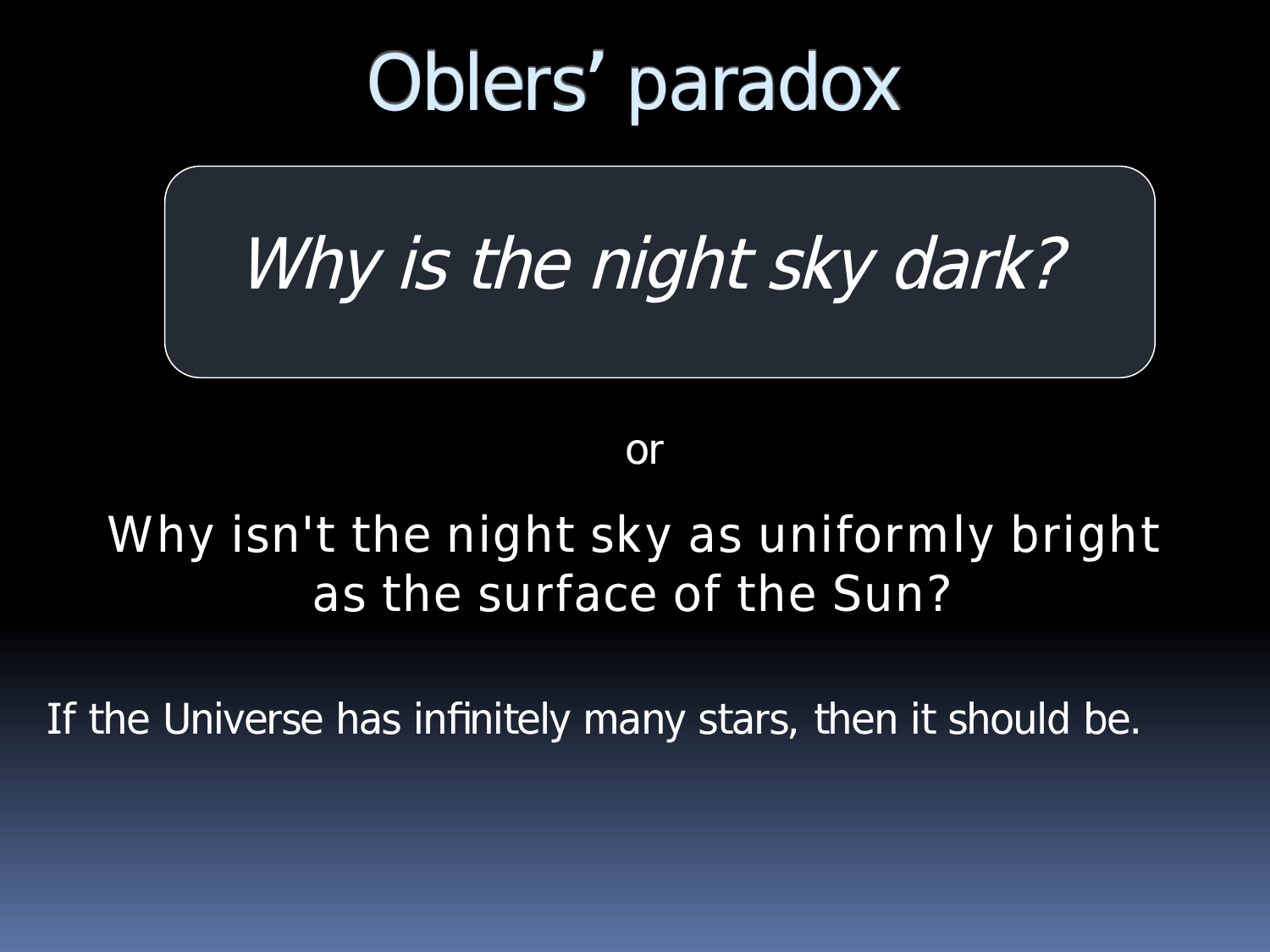

Oblers’ paradox

Why is the night sky dark?
or
Why isn't the night sky as uniformly bright as the surface of the Sun?
If the Universe has infinitely many stars, then it should be.